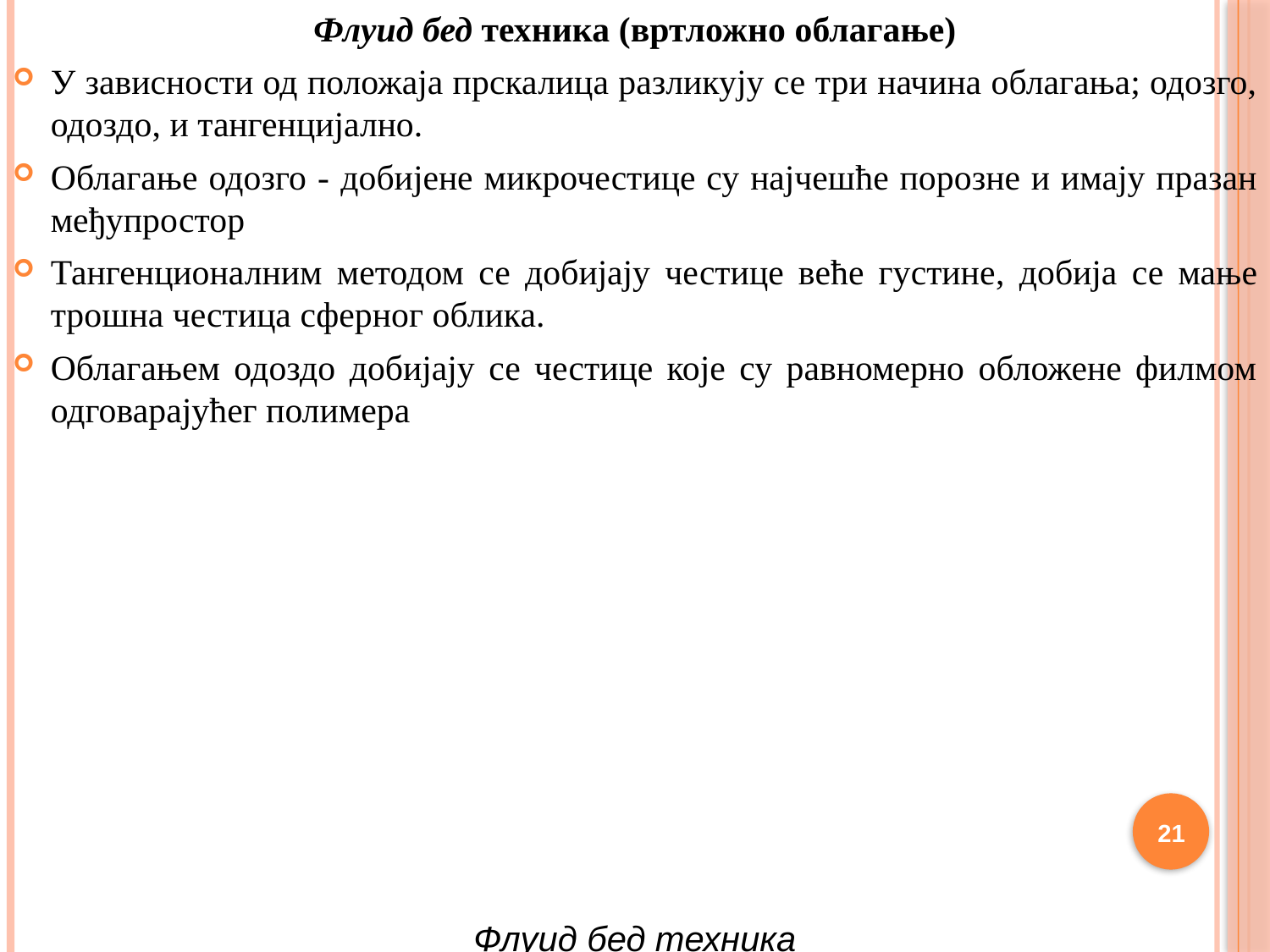

Флуид бед техника (вртложно облагање)
У зависности од положаја прскалица разликују се три начина облагања; одозго, одоздо, и тангенцијално.
Облагање одозго - добијене микрочестице су најчешће порозне и имају празан међупростор
Тангенционалним методом се добијају честице веће густине, добија се мање трошна честица сферног облика.
Облагањем одоздо добијају се честице које су равномерно обложене филмом одговарајућег полимера

Флуид бед техника

21